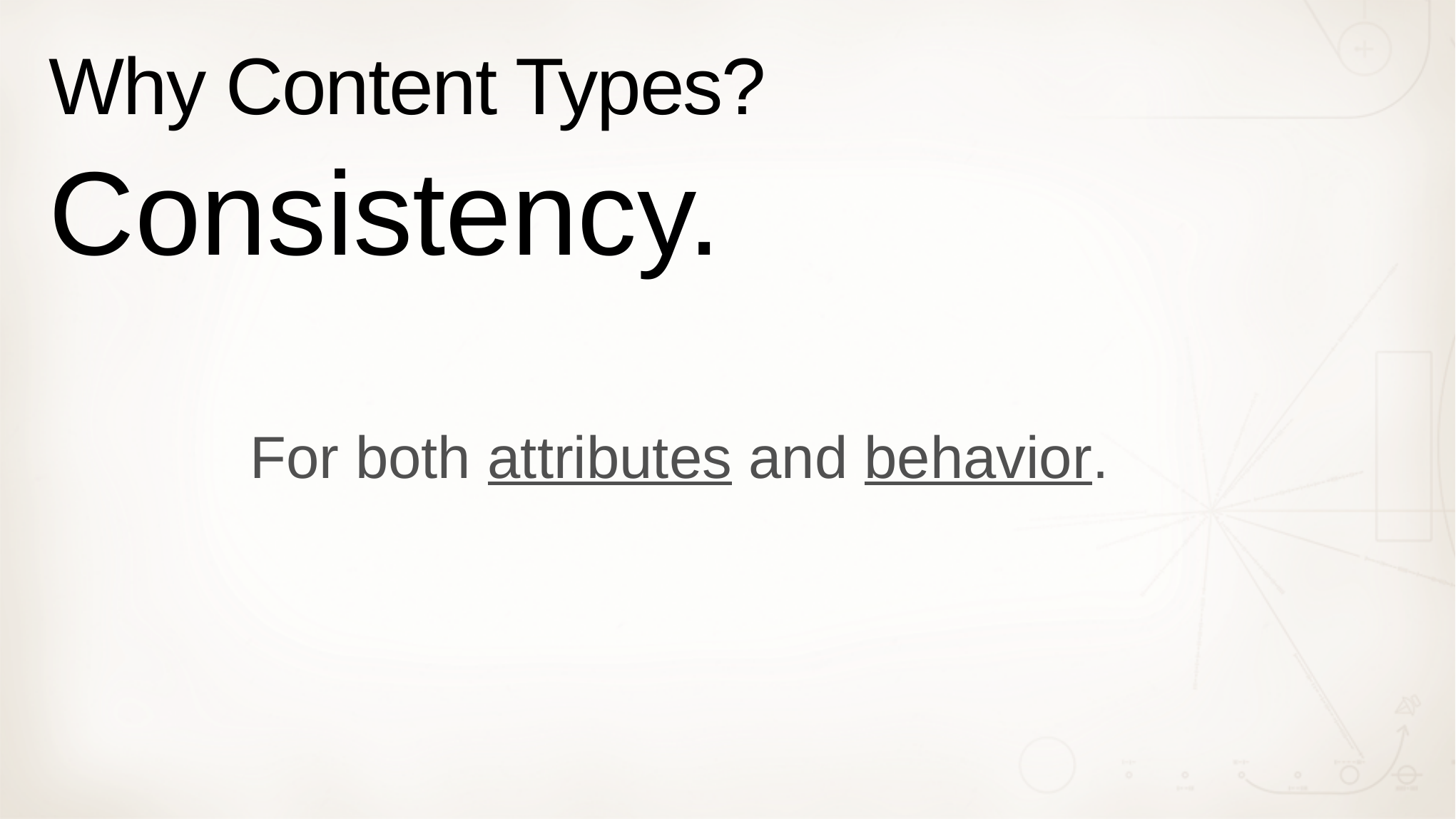

# Why Content Types?
Consistency.

For both attributes and behavior.